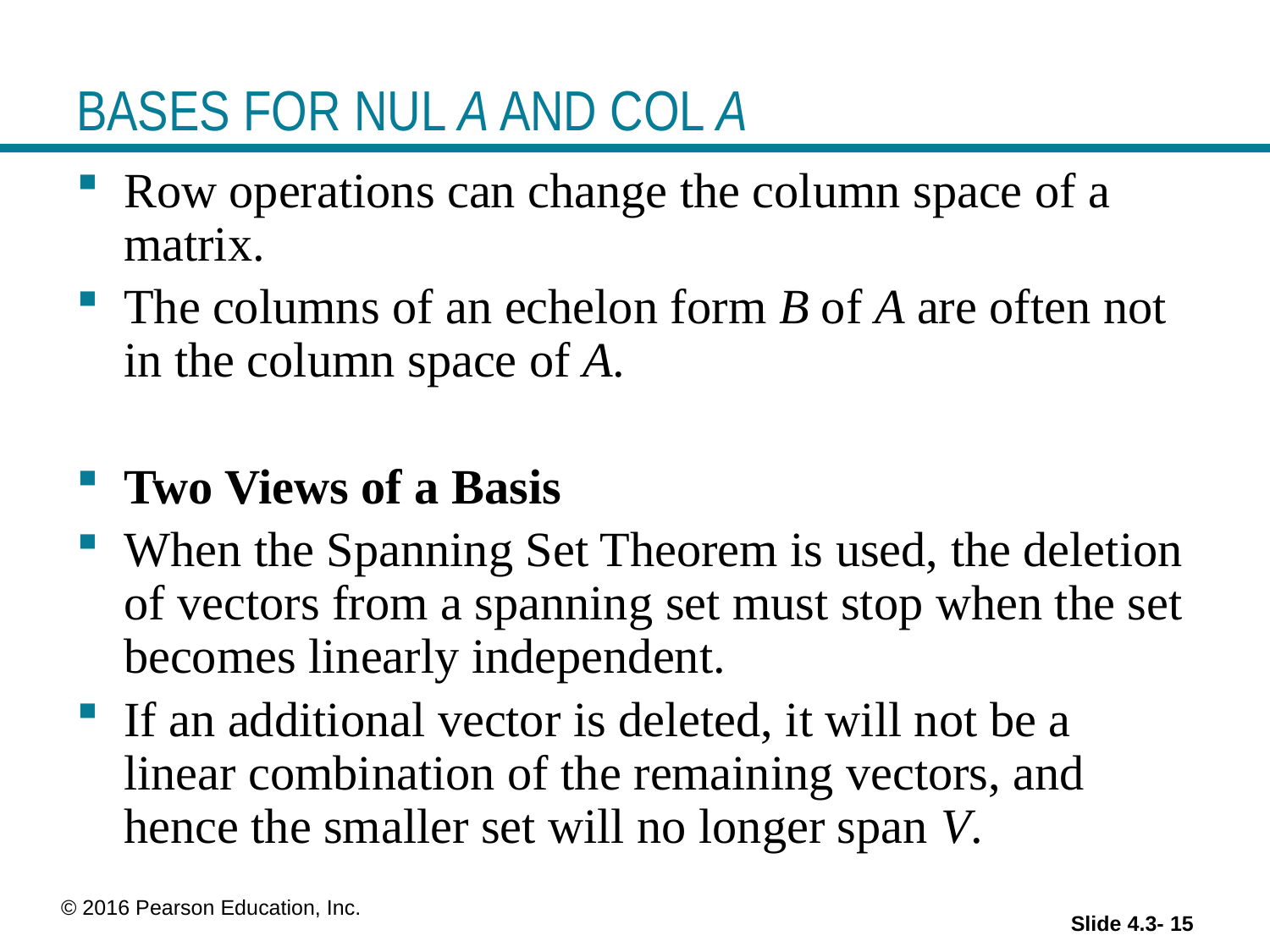

# BASES FOR NUL A AND COL A
Row operations can change the column space of a matrix.
The columns of an echelon form B of A are often not in the column space of A.

Two Views of a Basis
When the Spanning Set Theorem is used, the deletion of vectors from a spanning set must stop when the set becomes linearly independent.
If an additional vector is deleted, it will not be a linear combination of the remaining vectors, and hence the smaller set will no longer span V.
 © 2016 Pearson Education, Inc.
Slide 4.3- 15